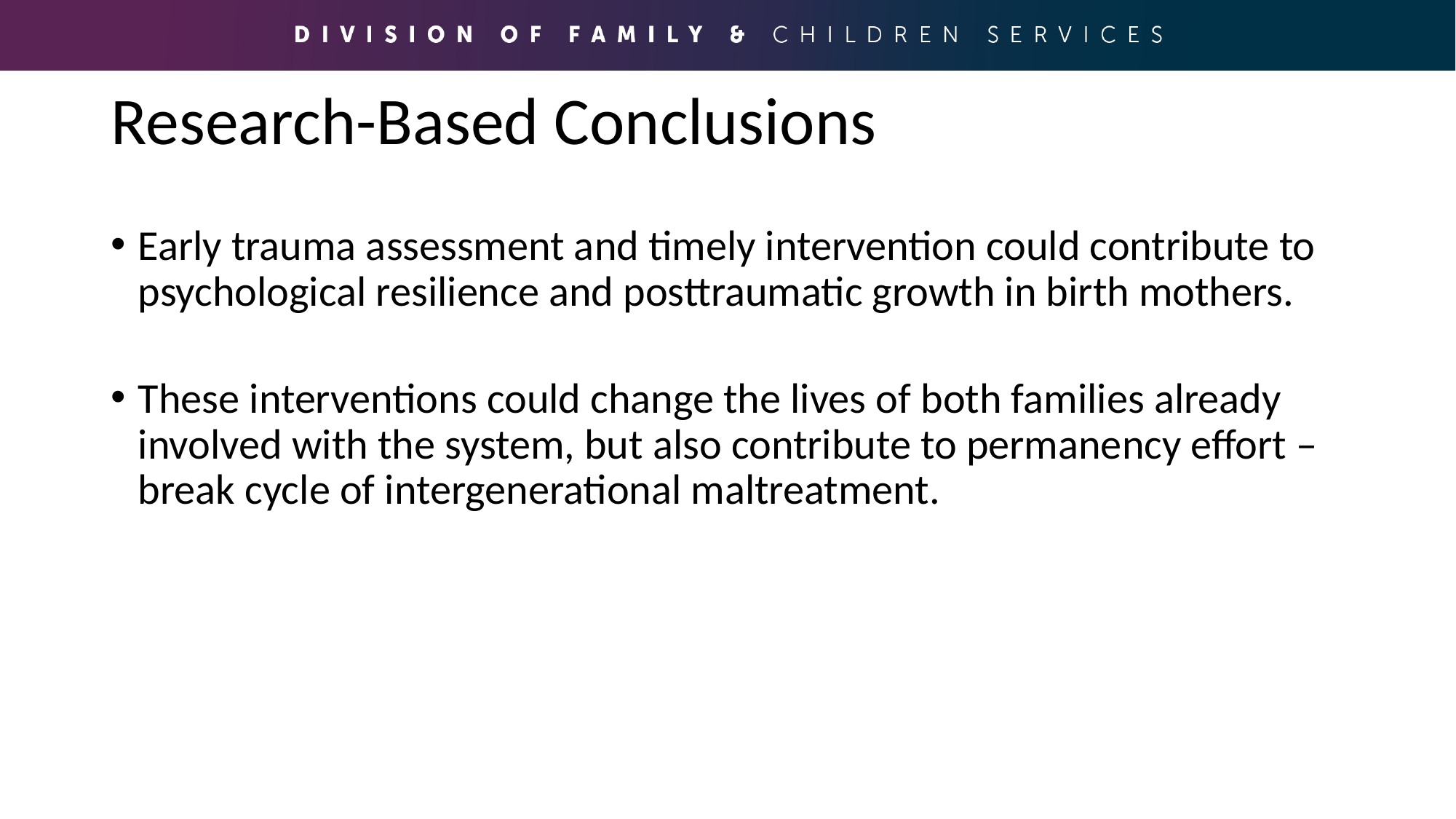

# Research-Based Conclusions
Early trauma assessment and timely intervention could contribute to psychological resilience and posttraumatic growth in birth mothers.

These interventions could change the lives of both families already involved with the system, but also contribute to permanency effort – break cycle of intergenerational maltreatment.